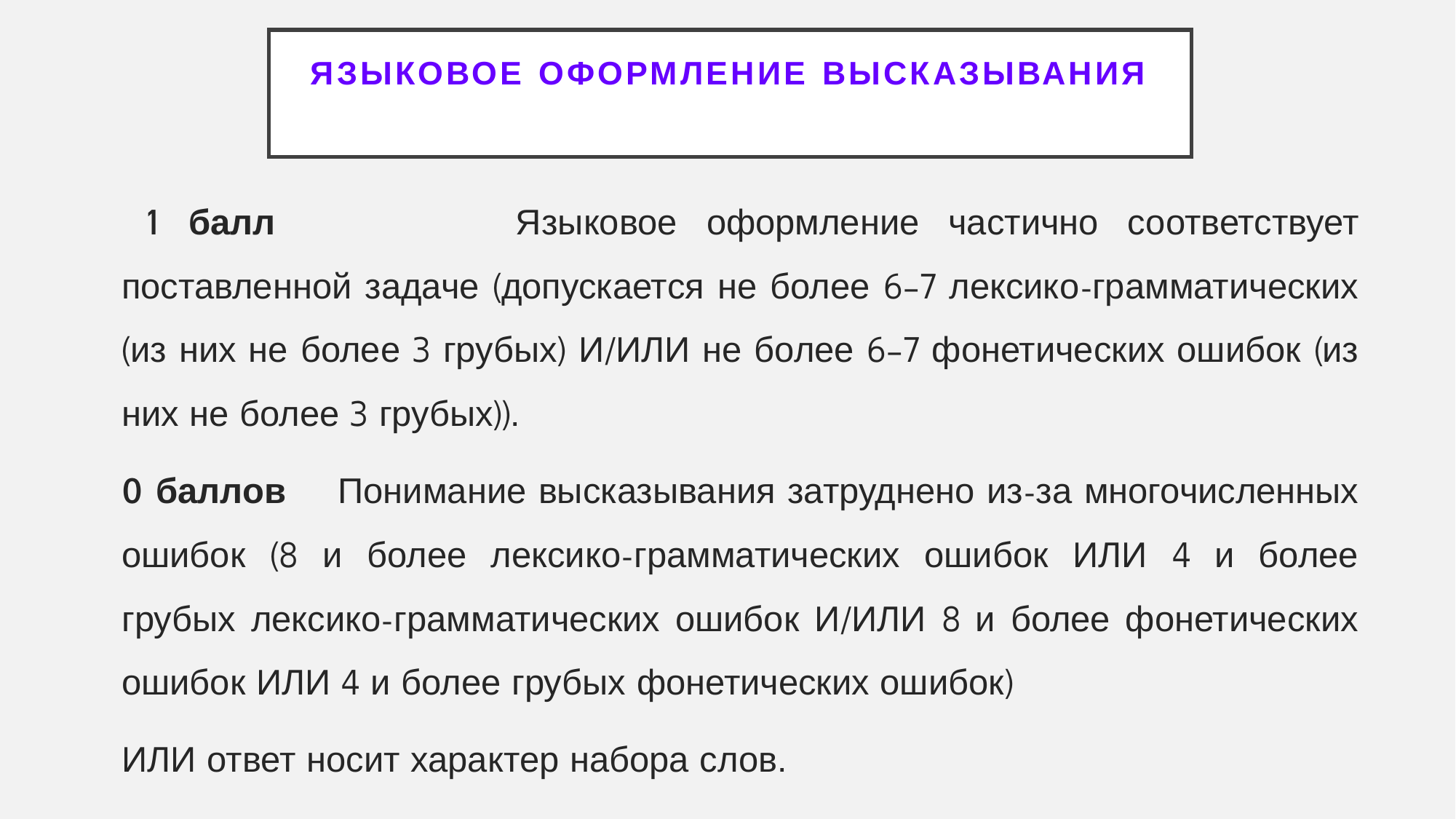

# ЯЗЫКОВОЕ ОФОРМЛЕНИЕ ВЫСКАЗЫВАНИЯ
 1 балл        Языковое оформление частично соответствует поставленной задаче (допускается не более 6–7 лексико-грамматических (из них не более 3 грубых) И/ИЛИ не более 6–7 фонетических ошибок (из них не более 3 грубых)).
0 баллов    Понимание высказывания затруднено из-за многочисленных ошибок (8 и более лексико-грамматических ошибок ИЛИ 4 и более грубых лексико-грамматических ошибок И/ИЛИ 8 и более фонетических ошибок ИЛИ 4 и более грубых фонетических ошибок)
ИЛИ ответ носит характер набора слов.